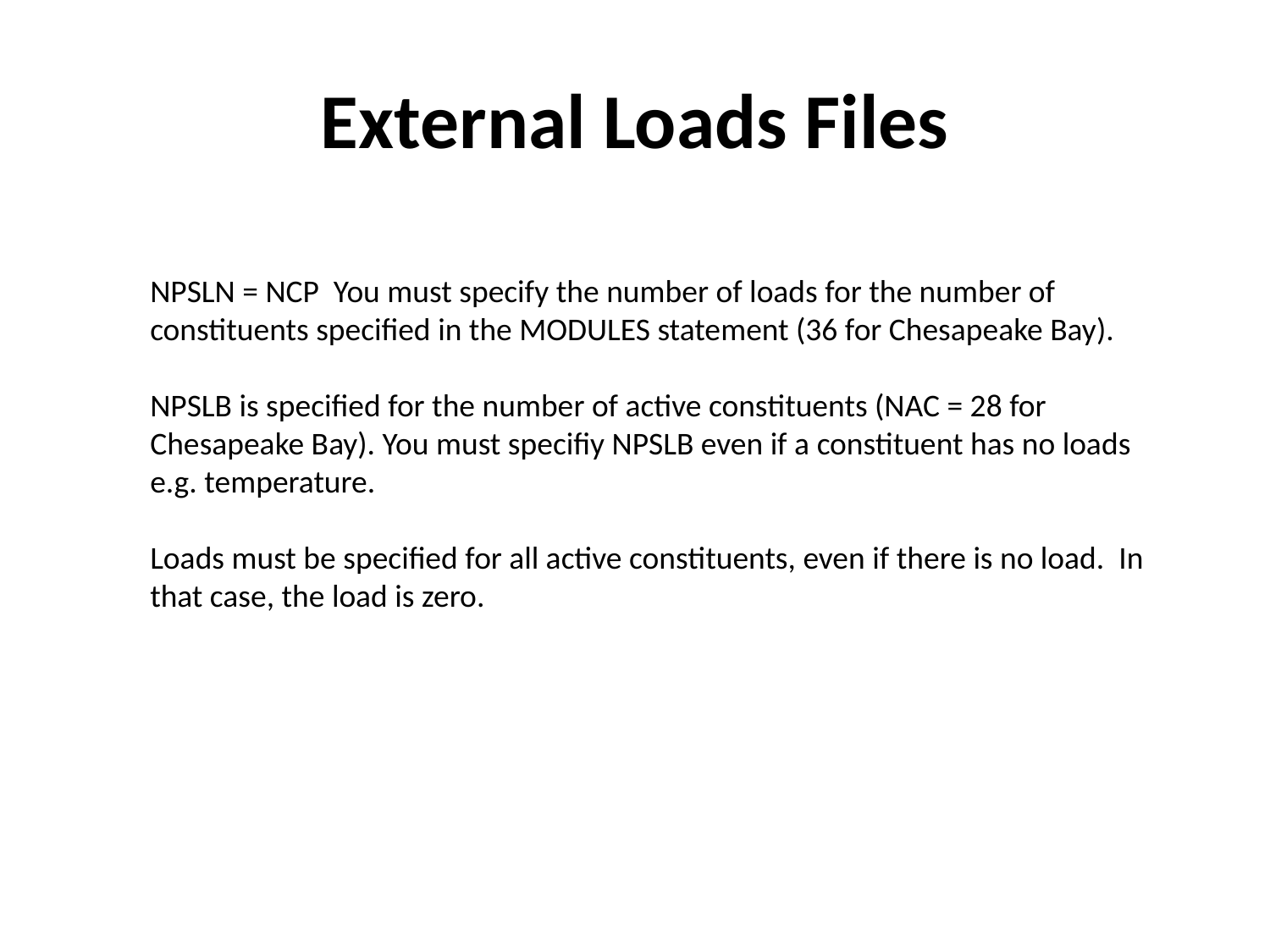

# External Loads Files
NPSLN = NCP  You must specify the number of loads for the number of constituents specified in the MODULES statement (36 for Chesapeake Bay).

NPSLB is specified for the number of active constituents (NAC = 28 for Chesapeake Bay). You must specifiy NPSLB even if a constituent has no loads e.g. temperature.

Loads must be specified for all active constituents, even if there is no load.  In that case, the load is zero.